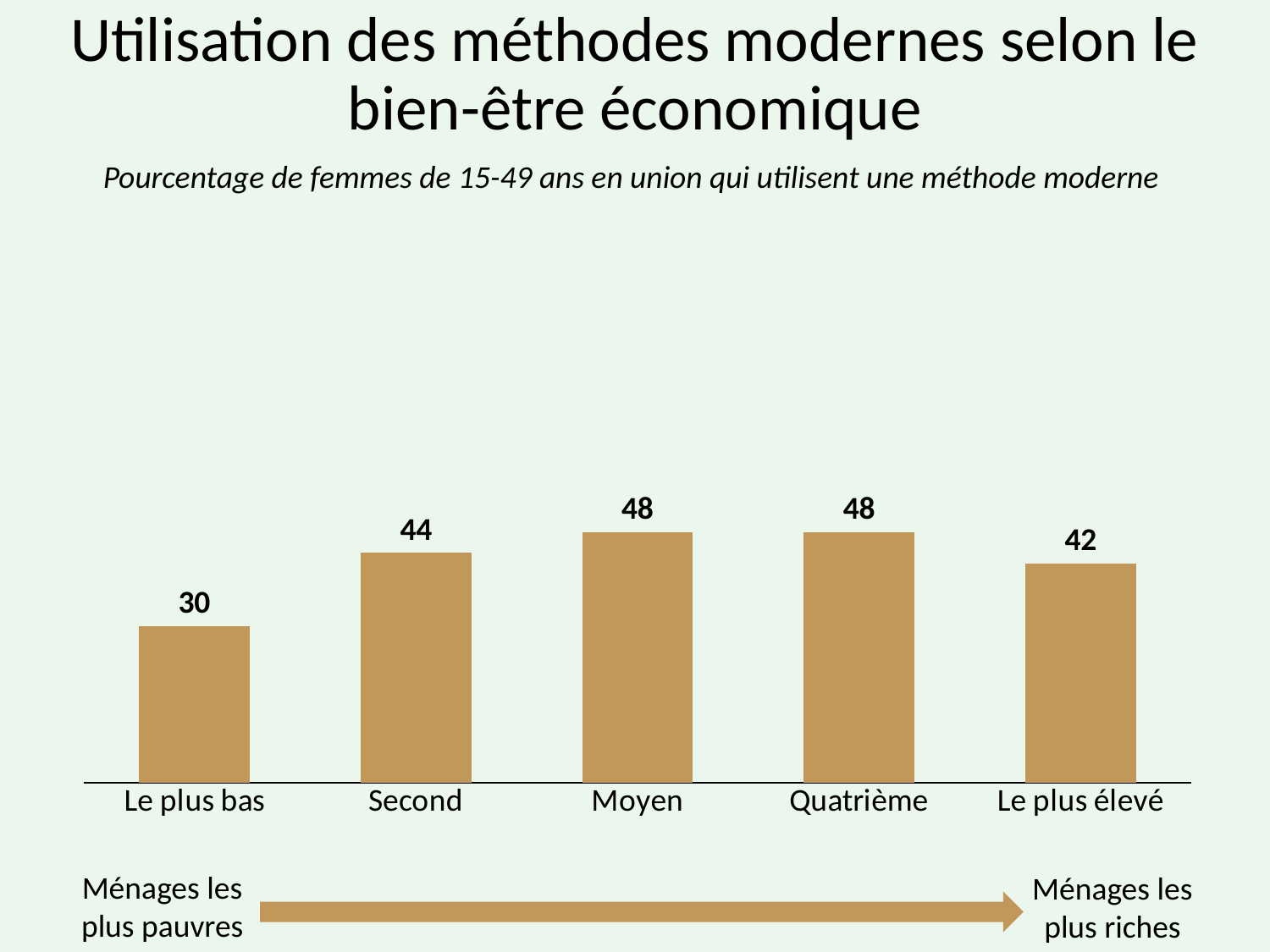

# Utilisation des méthodes modernes selon le bien-être économique
Pourcentage de femmes de 15-49 ans en union qui utilisent une méthode moderne

### Chart

| Category | Series 1 |
|---|---|
| Le plus bas | 30.0 |
| Second | 44.0 |
| Moyen | 48.0 |
| Quatrième | 48.0 |
| Le plus élevé | 42.0 |
Ménages les plus pauvres
Ménages les plus riches